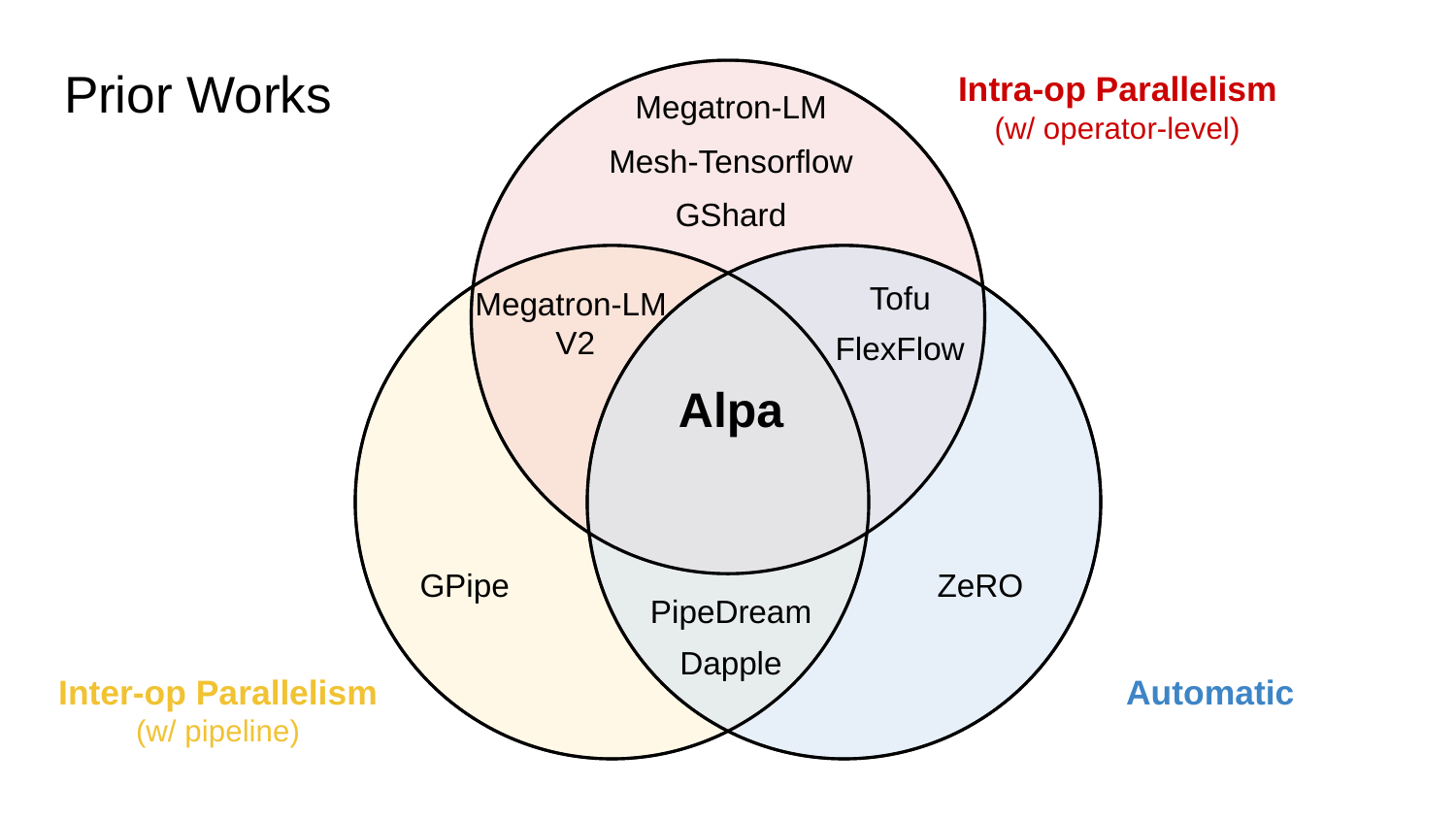

# Prior Works
Intra-op Parallelism
(w/ operator-level)

Megatron-LM
Mesh-Tensorflow
GShard
GPipe

Automatic

Inter-op Parallelism
(w/ pipeline)

Tofu
FlexFlow
ZeRO
PipeDream
Dapple
Megatron-LM
V2
Alpa